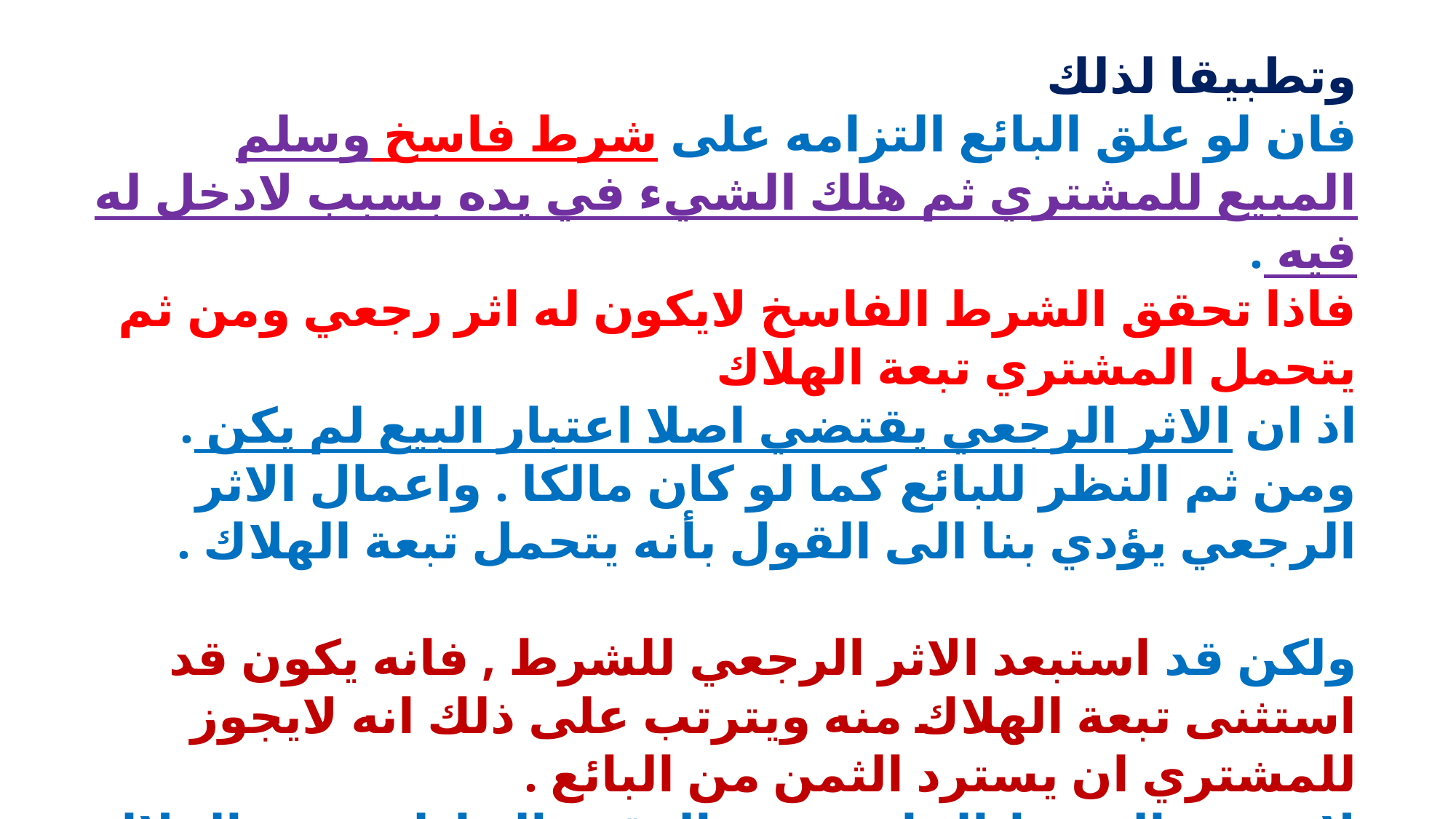

وتطبيقا لذلك
فان لو علق البائع التزامه على شرط فاسخ وسلم المبيع للمشتري ثم هلك الشيء في يده بسبب لادخل له فيه .
فاذا تحقق الشرط الفاسخ لايكون له اثر رجعي ومن ثم يتحمل المشتري تبعة الهلاك
اذ ان الاثر الرجعي يقتضي اصلا اعتبار البيع لم يكن . ومن ثم النظر للبائع كما لو كان مالكا . واعمال الاثر الرجعي يؤدي بنا الى القول بأنه يتحمل تبعة الهلاك .

ولكن قد استبعد الاثر الرجعي للشرط , فانه يكون قد استثنى تبعة الهلاك منه ويترتب على ذلك انه لايجوز للمشتري ان يسترد الثمن من البائع .
لانه في الشرط الفاسخ في العقود التبادلية تبعة الهلاك على الدائن .